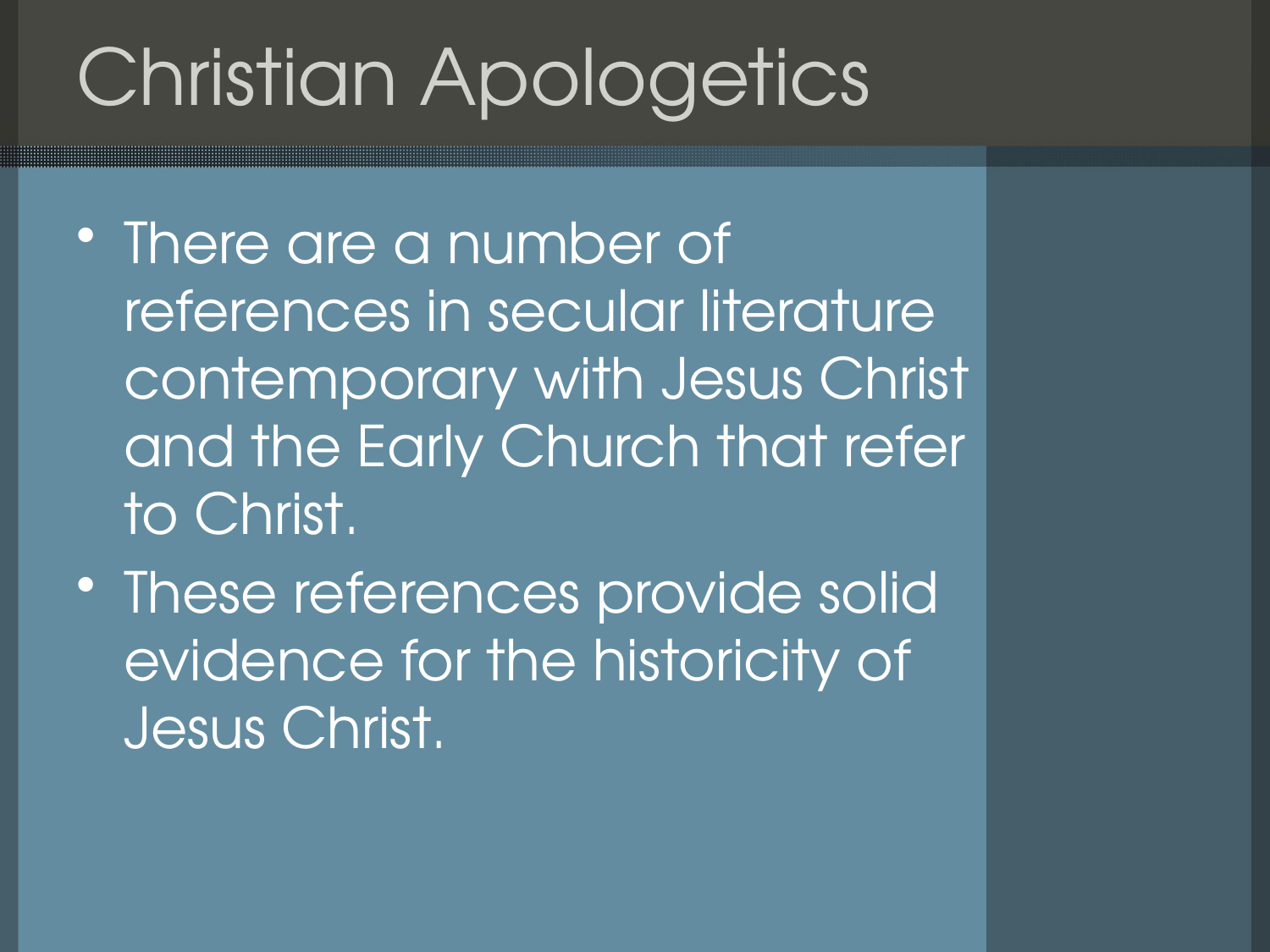

# Christian Apologetics
There are a number of references in secular literature contemporary with Jesus Christ and the Early Church that refer to Christ.
These references provide solid evidence for the historicity of Jesus Christ.